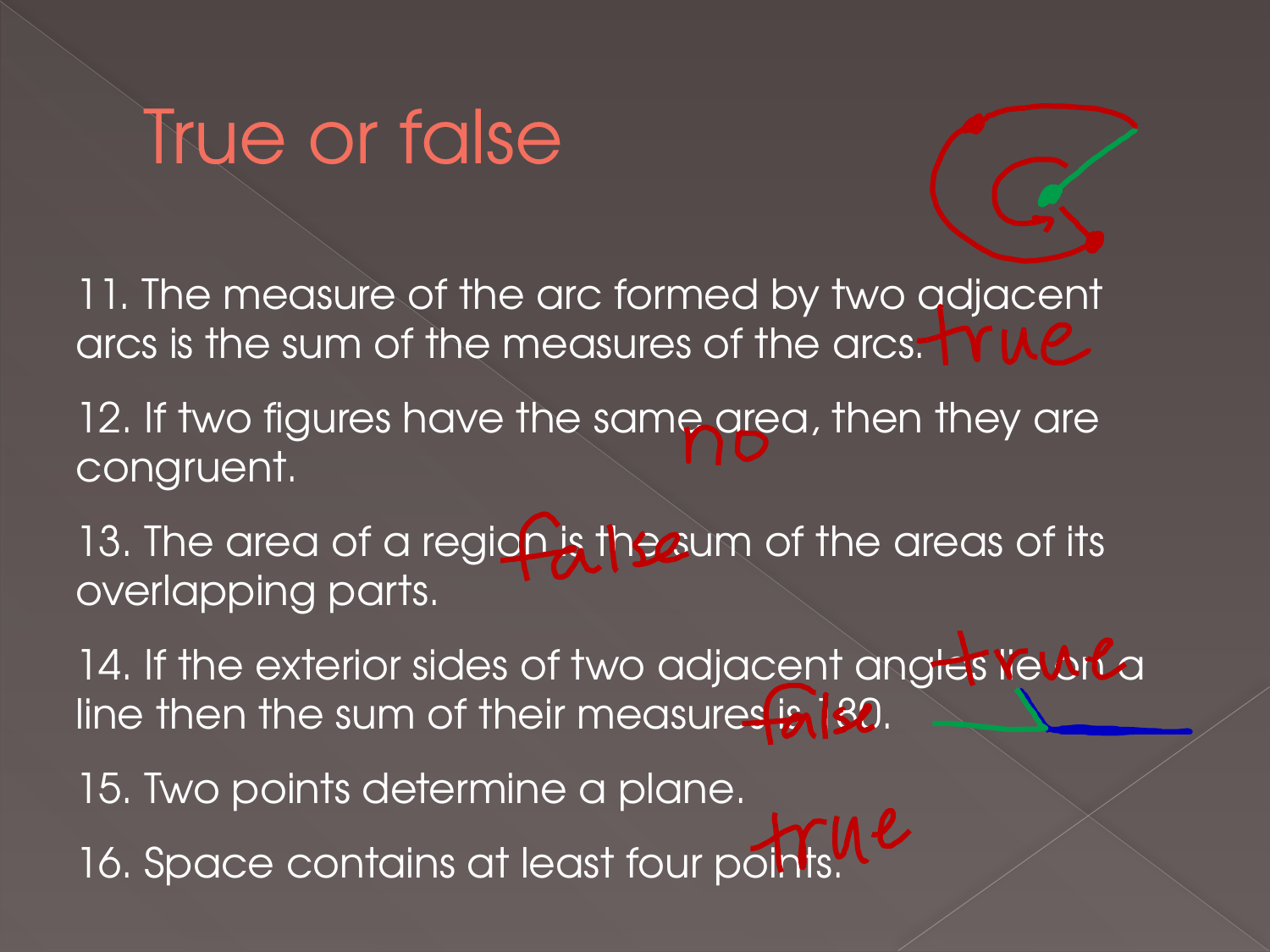

# True or false

11. The measure of the arc formed by two adjacent arcs is the sum of the measures of the arcs.
12. If two figures have the same area, then they are congruent.
13. The area of a region is the sum of the areas of its overlapping parts.
14. If the exterior sides of two adjacent angles lie on a line then the sum of their measures is 180.
15. Two points determine a plane.
16. Space contains at least four points.